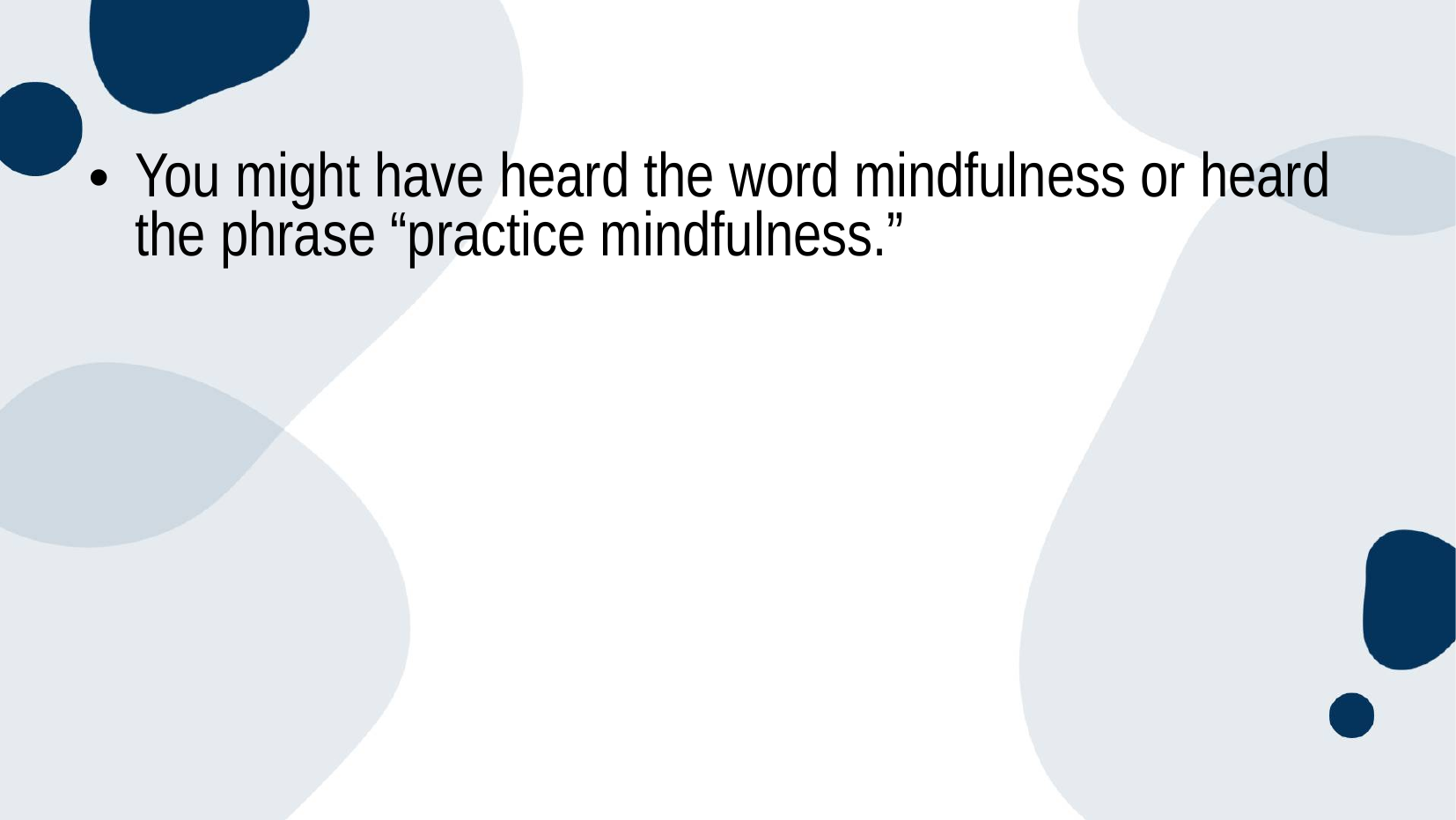

You might have heard the word mindfulness or heard the phrase “practice mindfulness.”